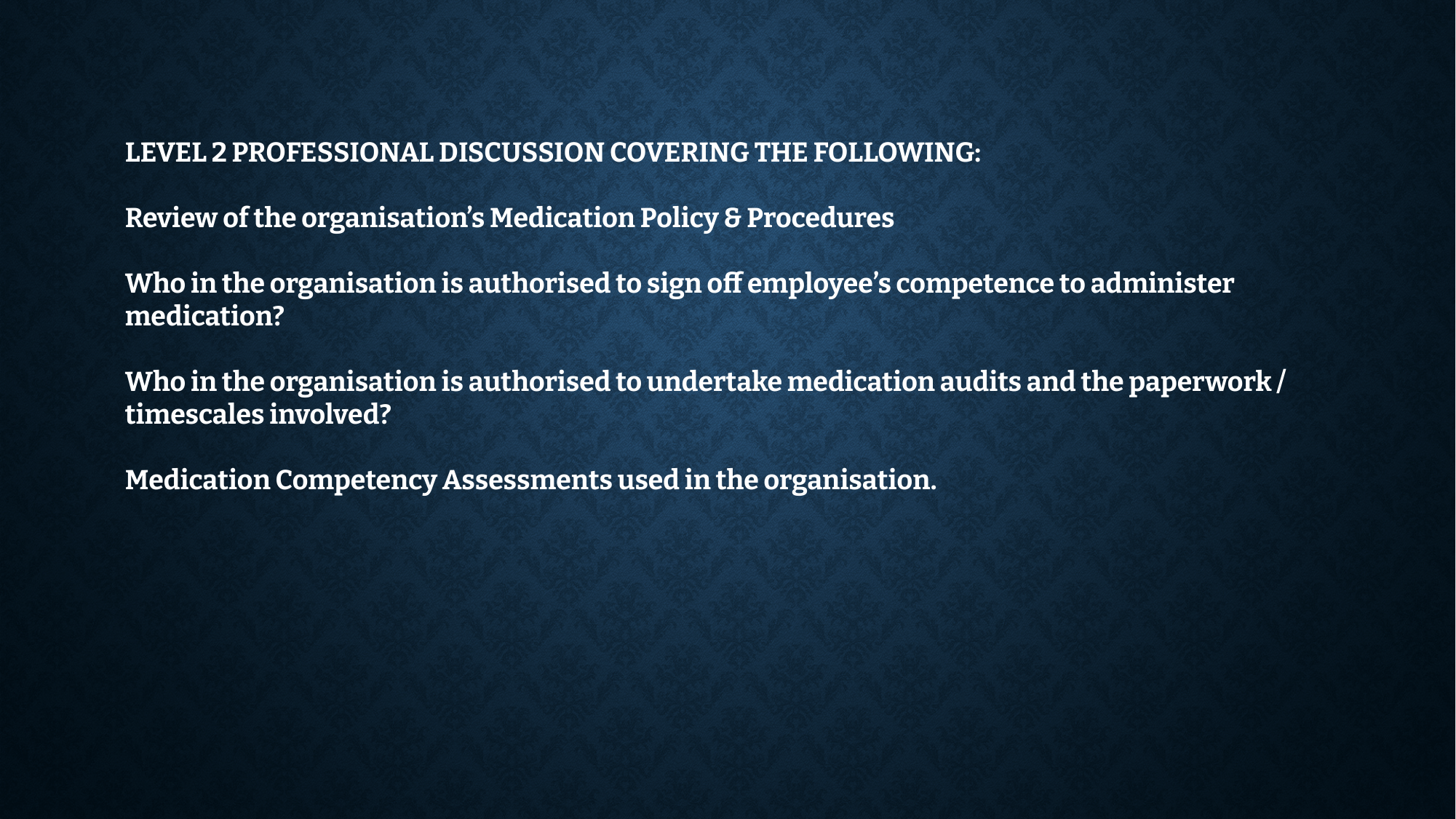

LEVEL 2 PROFESSIONAL DISCUSSION COVERING THE FOLLOWING:

Review of the organisation’s Medication Policy & Procedures

Who in the organisation is authorised to sign off employee’s competence to administer medication?

Who in the organisation is authorised to undertake medication audits and the paperwork / timescales involved?

Medication Competency Assessments used in the organisation.